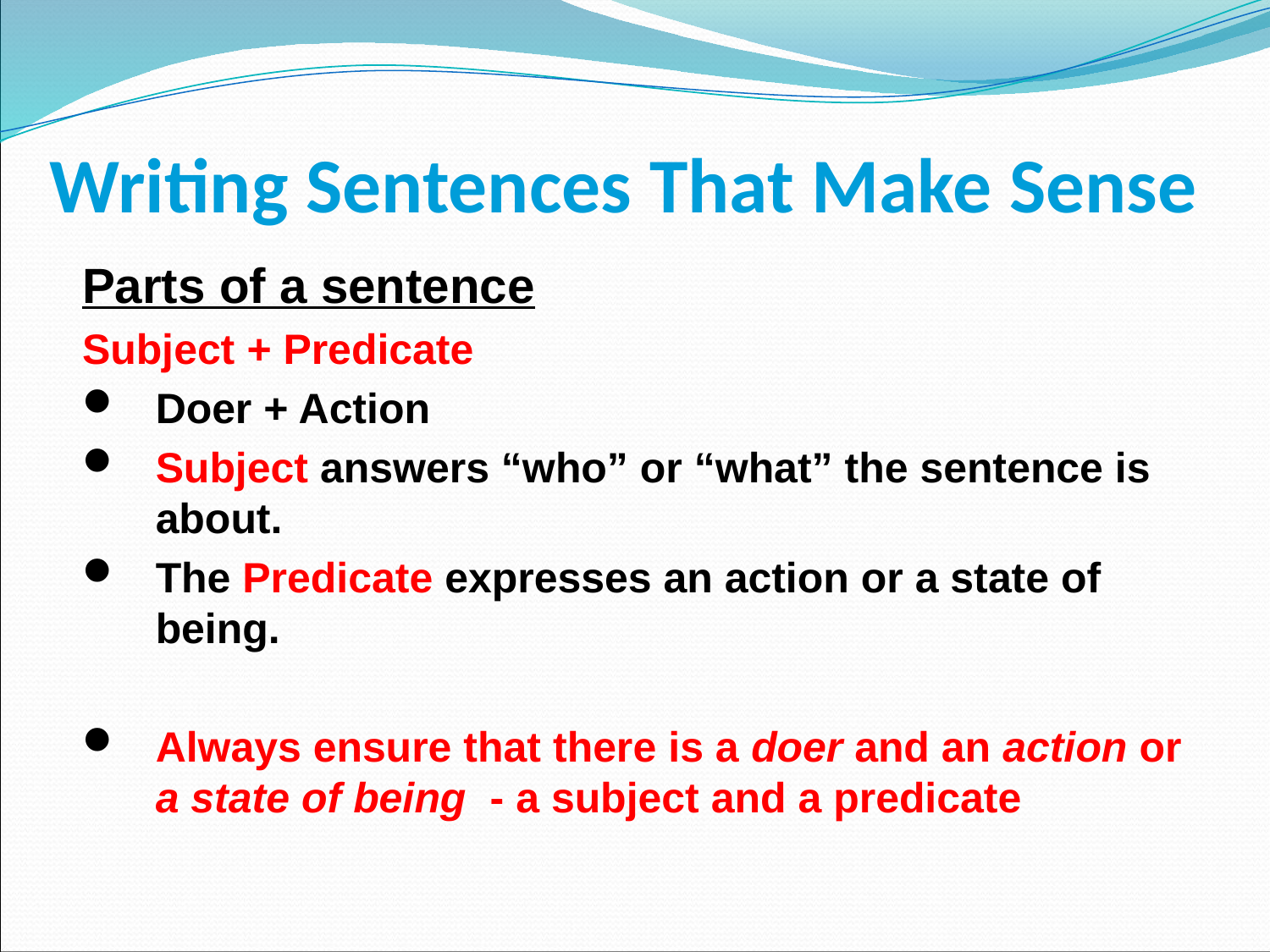

# Writing Sentences That Make Sense
Parts of a sentence
Subject + Predicate
Doer + Action
Subject answers “who” or “what” the sentence is about.
The Predicate expresses an action or a state of being.

Always ensure that there is a doer and an action or a state of being  - a subject and a predicate